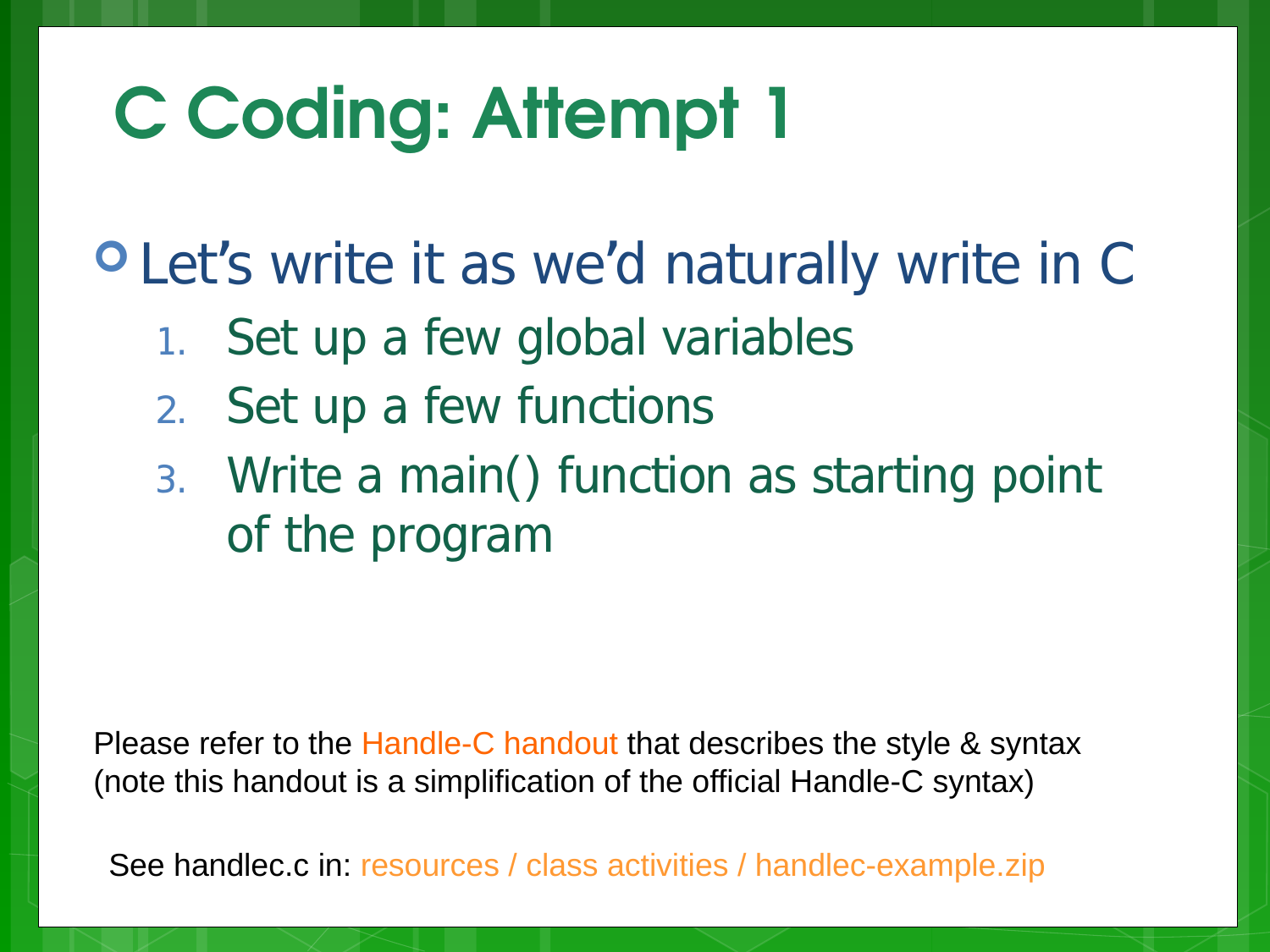

# C Coding: Attempt 1
Let’s write it as we’d naturally write in C
Set up a few global variables
Set up a few functions
Write a main() function as starting point of the program
Please refer to the Handle-C handout that describes the style & syntax
(note this handout is a simplification of the official Handle-C syntax)
See handlec.c in: resources / class activities / handlec-example.zip